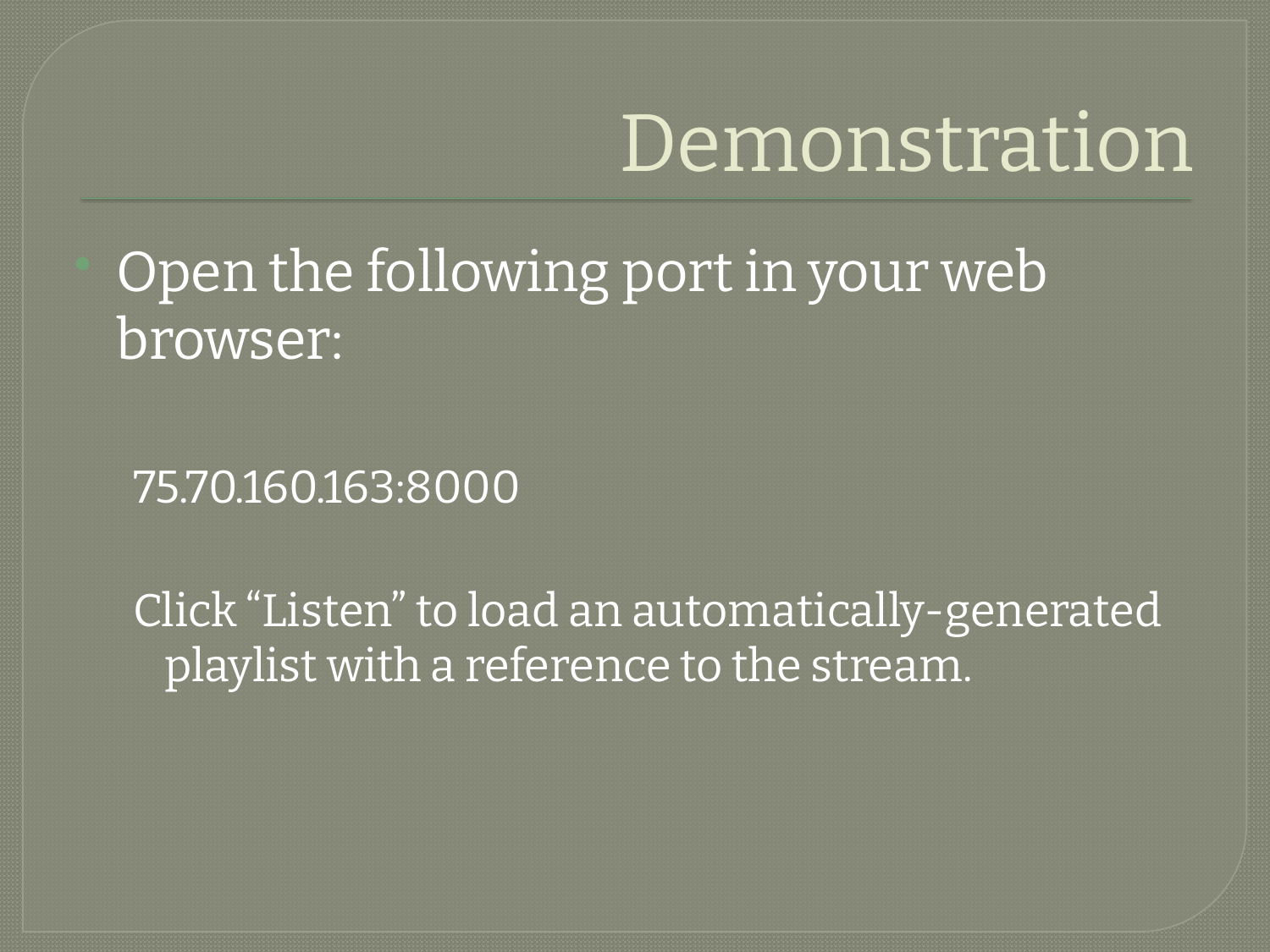

# Demonstration
Open the following port in your web browser:

75.70.160.163:8000

Click “Listen” to load an automatically-generated playlist with a reference to the stream.